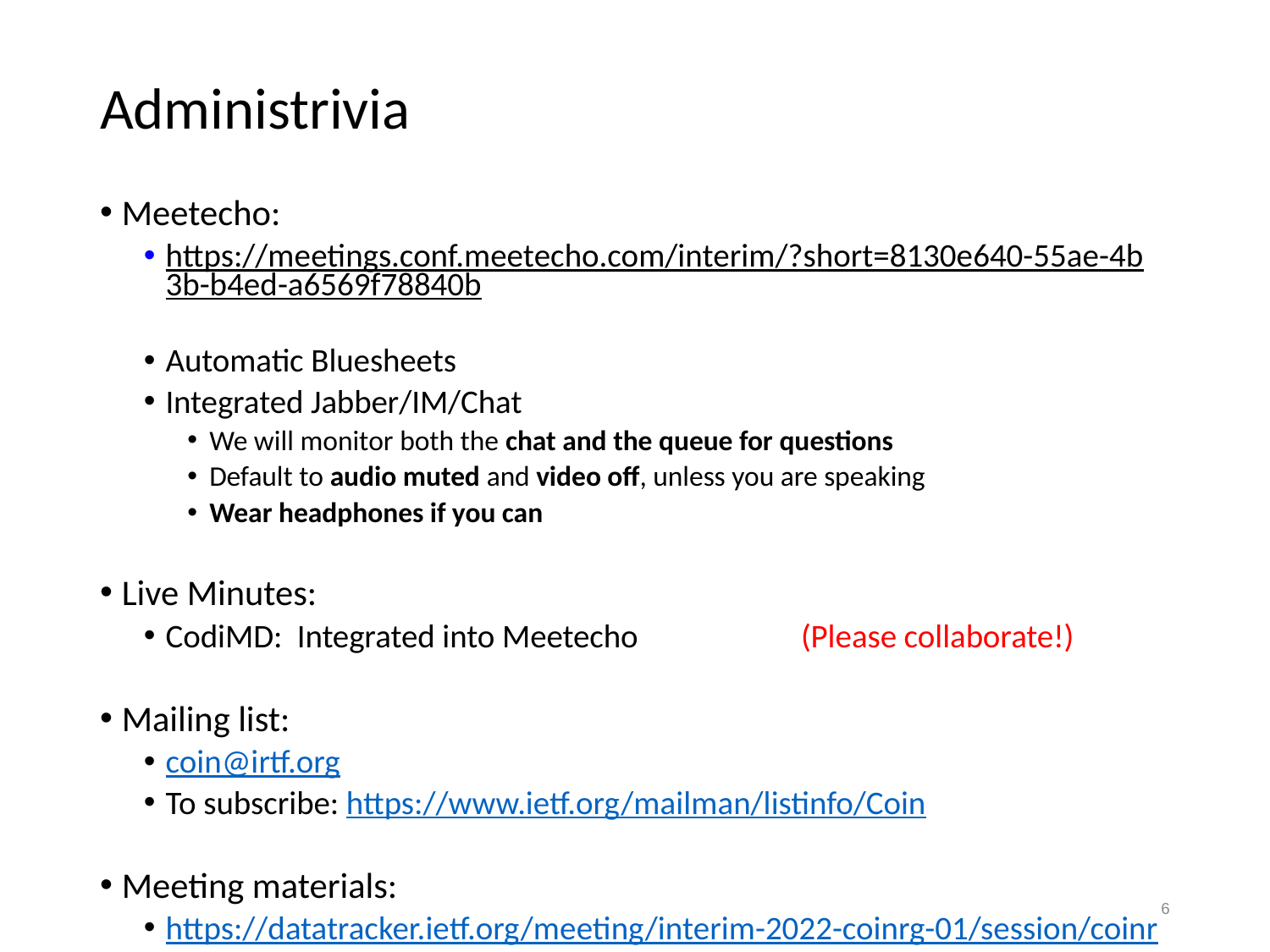

# Administrivia
Meetecho:
https://meetings.conf.meetecho.com/interim/?short=8130e640-55ae-4b3b-b4ed-a6569f78840b
Automatic Bluesheets
Integrated Jabber/IM/Chat
We will monitor both the chat and the queue for questions
Default to audio muted and video off, unless you are speaking
Wear headphones if you can

Live Minutes:
CodiMD:  Integrated into Meetecho                      (Please collaborate!)

Mailing list:
coin@irtf.org
To subscribe: https://www.ietf.org/mailman/listinfo/Coin

Meeting materials:
https://datatracker.ietf.org/meeting/interim-2022-coinrg-01/session/coinrg
6